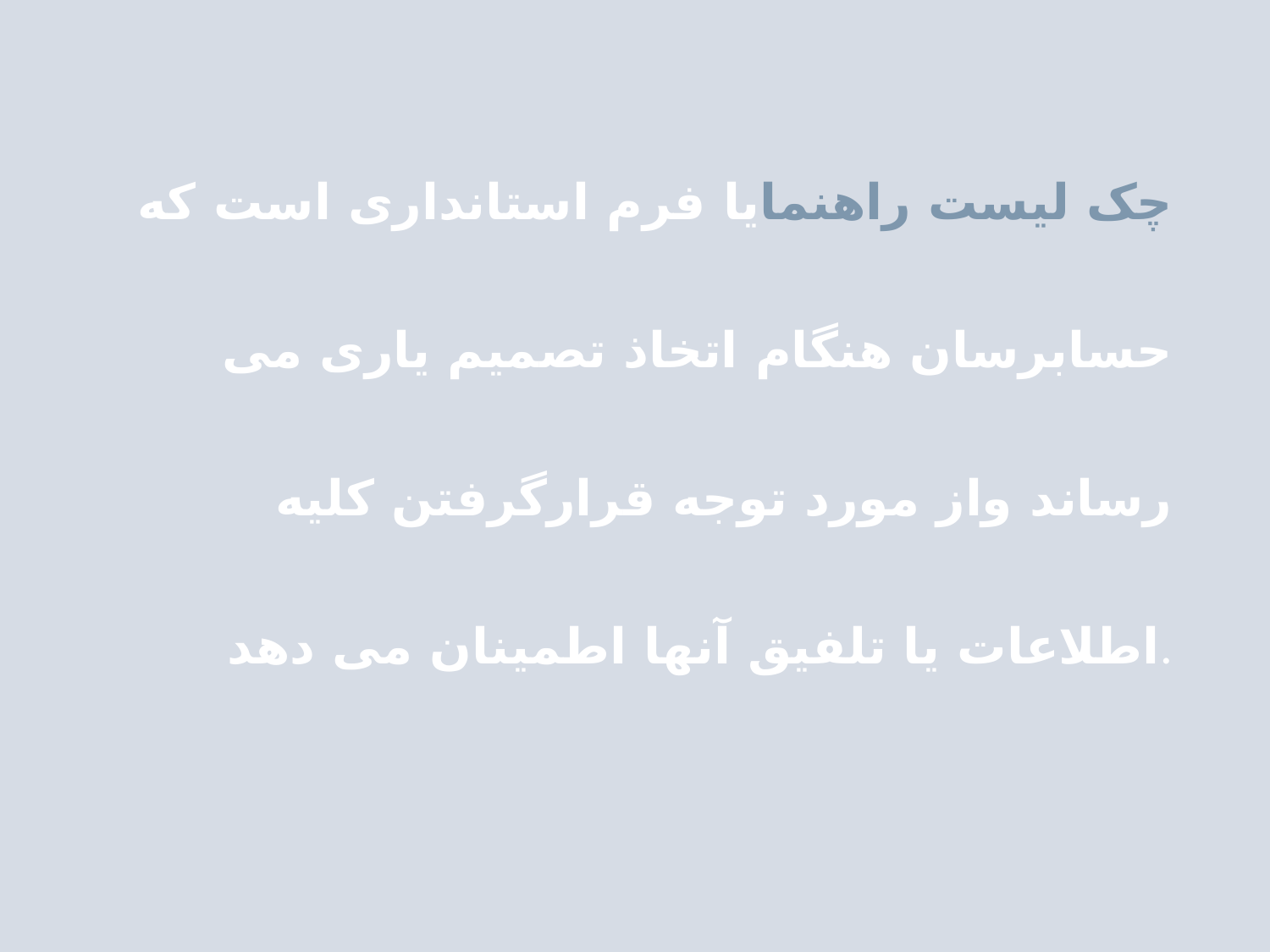

# چک لیست راهنمایا فرم استانداری است که حسابرسان هنگام اتخاذ تصمیم یاری می رساند واز مورد توجه قرارگرفتن کلیه اطلاعات یا تلفیق آنها اطمینان می دهد.